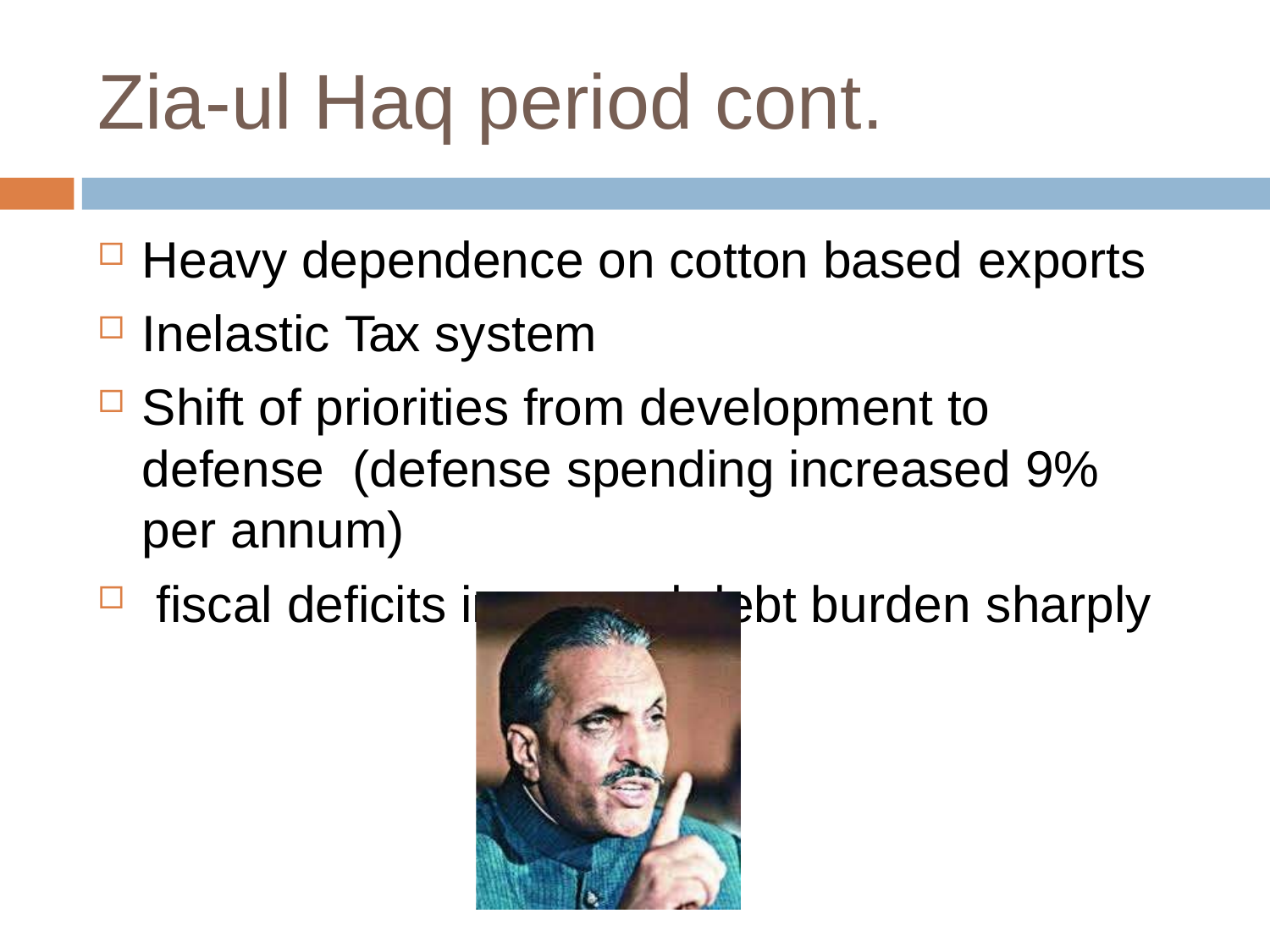

# Zia-ul Haq period cont.
Heavy dependence on cotton based exports
Inelastic Tax system
Shift of priorities from development to defense  (defense spending increased 9% per annum)
fiscal deficits increased debt burden sharply